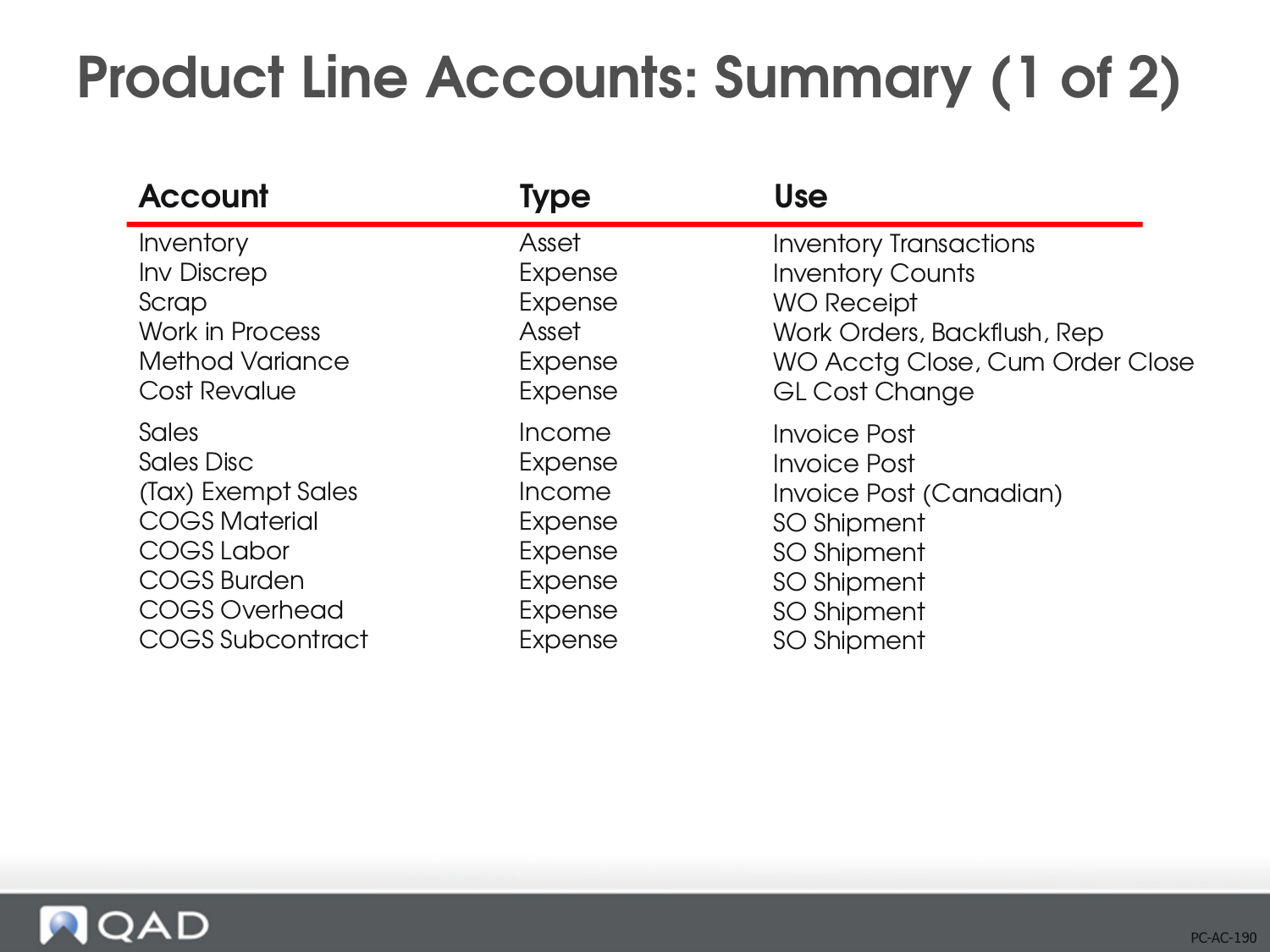

# Product Line Accounts: Summary (1 of 2)
Account
Type
Use
Inventory
Inv Discrep
Scrap
Work in Process
Method Variance
Cost Revalue
Sales
Sales Disc
(Tax) Exempt Sales
COGS Material
COGS Labor
COGS Burden
COGS Overhead
COGS Subcontract

Asset
Expense
Expense
Asset
Expense
Expense
Income
Expense
Income
Expense
Expense
Expense
Expense
Expense
Inventory Transactions
Inventory Counts
WO Receipt
Work Orders, Backflush, Rep
WO Acctg Close, Cum Order Close
GL Cost Change
Invoice Post
Invoice Post
Invoice Post (Canadian)
SO Shipment
SO Shipment
SO Shipment
SO Shipment
SO Shipment

PC-AC-190